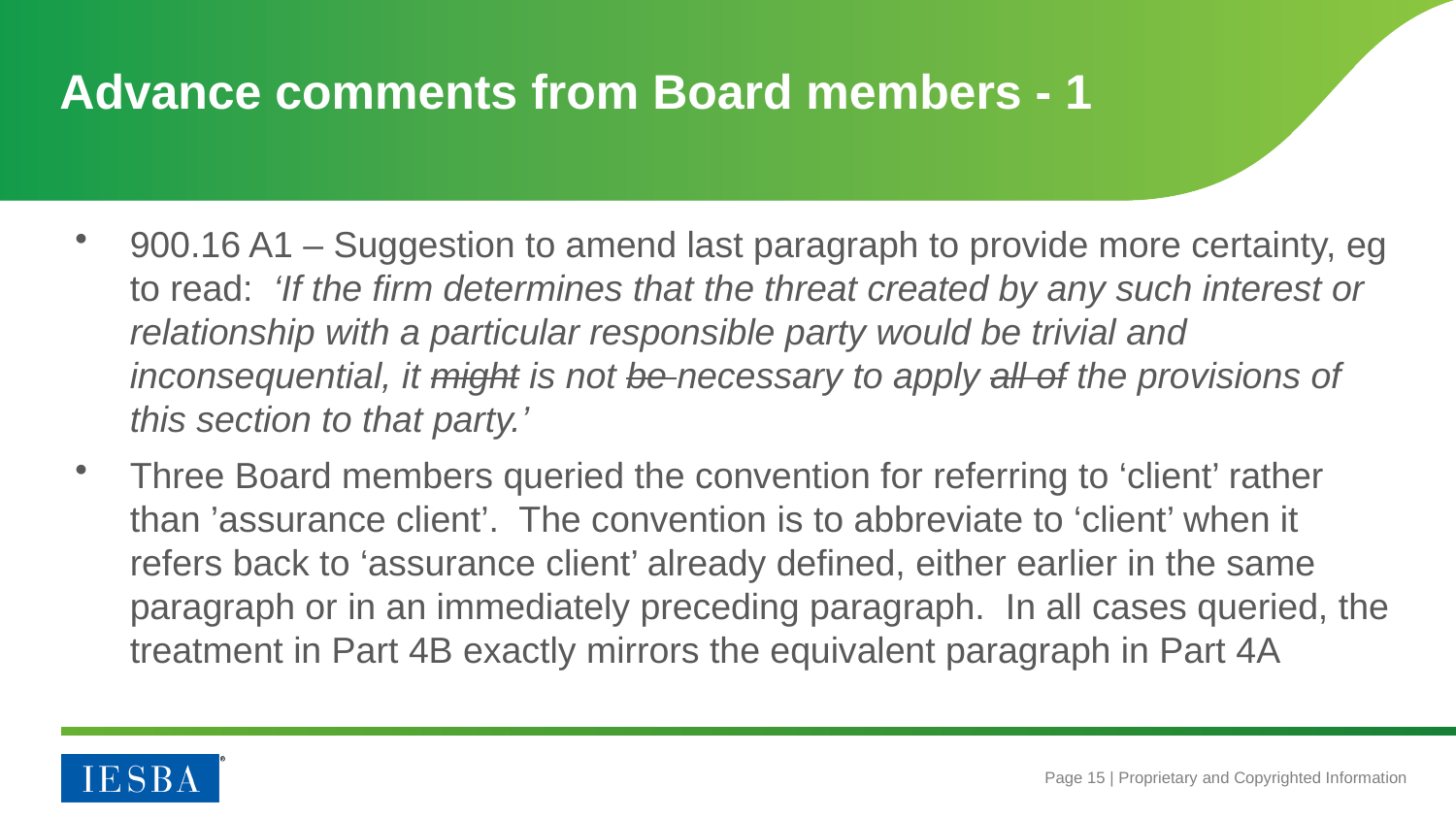

# Advance comments from Board members - 1
900.16 A1 – Suggestion to amend last paragraph to provide more certainty, eg to read:  ‘If the firm determines that the threat created by any such interest or relationship with a particular responsible party would be trivial and inconsequential, it might is not be necessary to apply all of the provisions of this section to that party.’
Three Board members queried the convention for referring to ‘client’ rather than ’assurance client’.  The convention is to abbreviate to ‘client’ when it refers back to ‘assurance client’ already defined, either earlier in the same paragraph or in an immediately preceding paragraph.  In all cases queried, the treatment in Part 4B exactly mirrors the equivalent paragraph in Part 4A